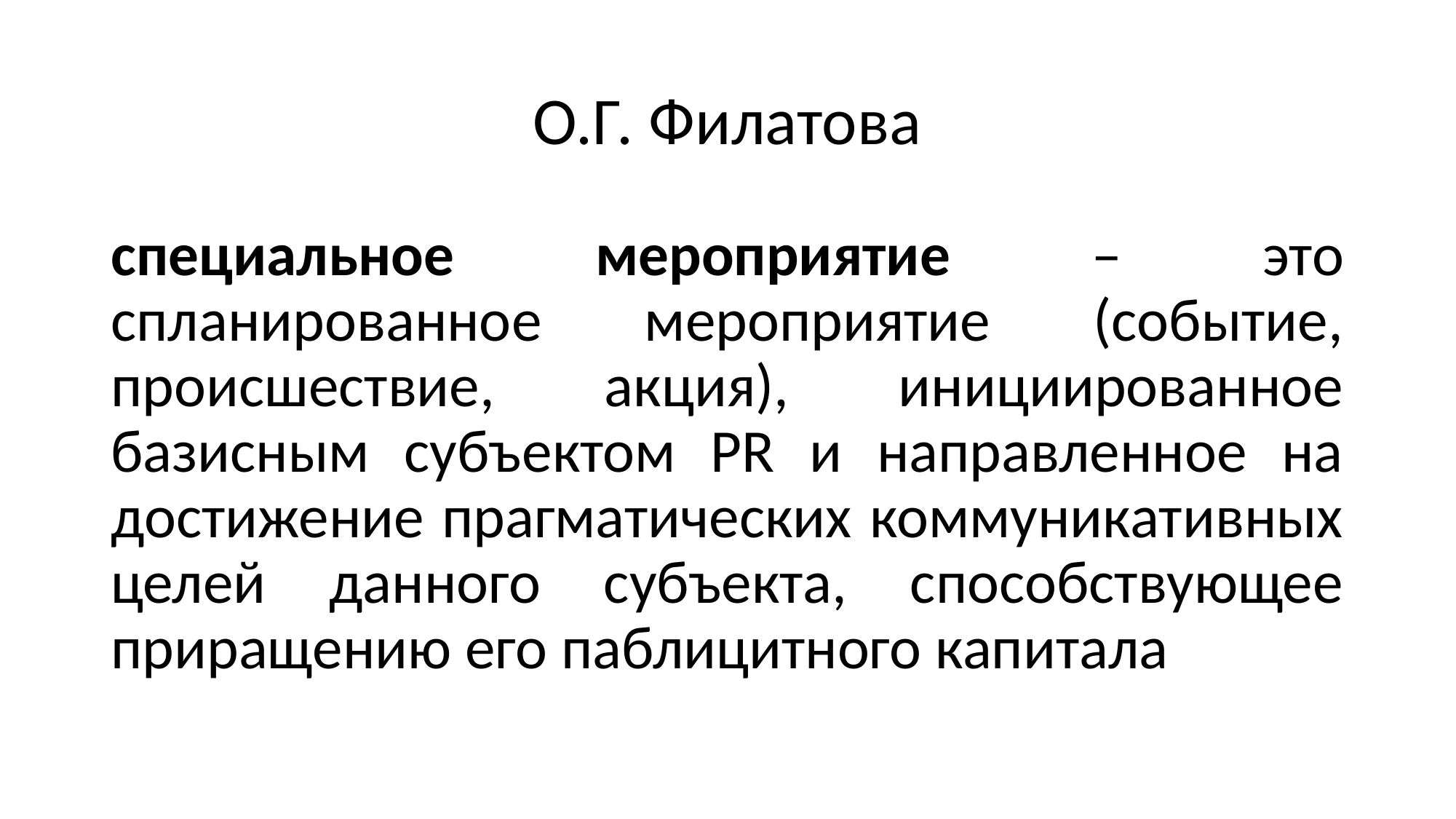

# О.Г. Филатова
специальное мероприятие – это спланированное мероприятие (событие, происшествие, акция), инициированное базисным субъектом PR и направленное на достижение прагматических коммуникативных целей данного субъекта, способствующее приращению его паблицитного капитала